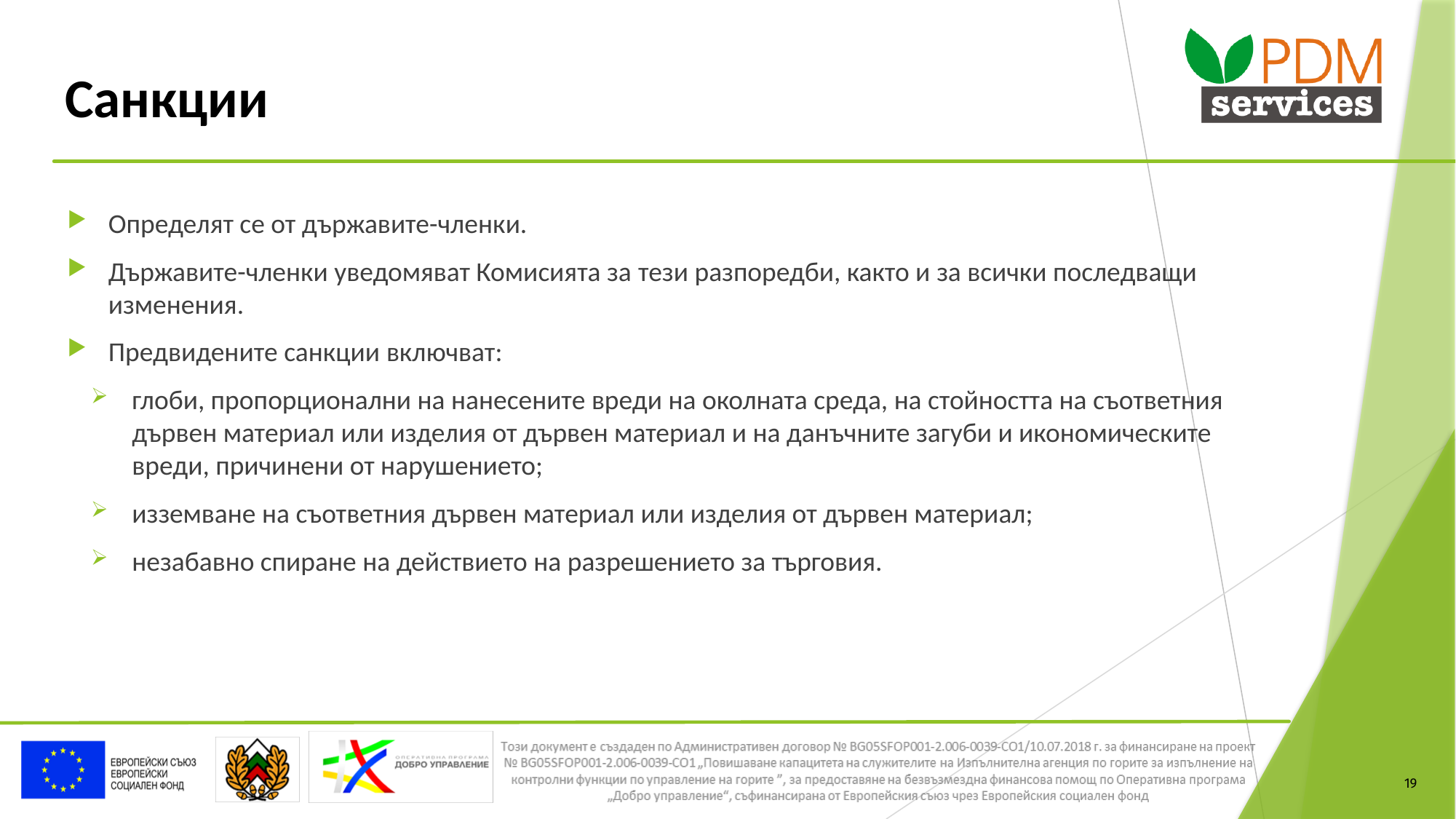

# Санкции
Определят се от държавите-членки.
Държавите-членки уведомяват Комисията за тези разпоредби, както и за всички последващи изменения.
Предвидените санкции включват:
глоби, пропорционални на нанесените вреди на околната среда, на стойността на съответния дървен материал или изделия от дървен материал и на данъчните загуби и икономическите вреди, причинени от нарушението;
изземване на съответния дървен материал или изделия от дървен материал;
незабавно спиране на действието на разрешението за търговия.

19